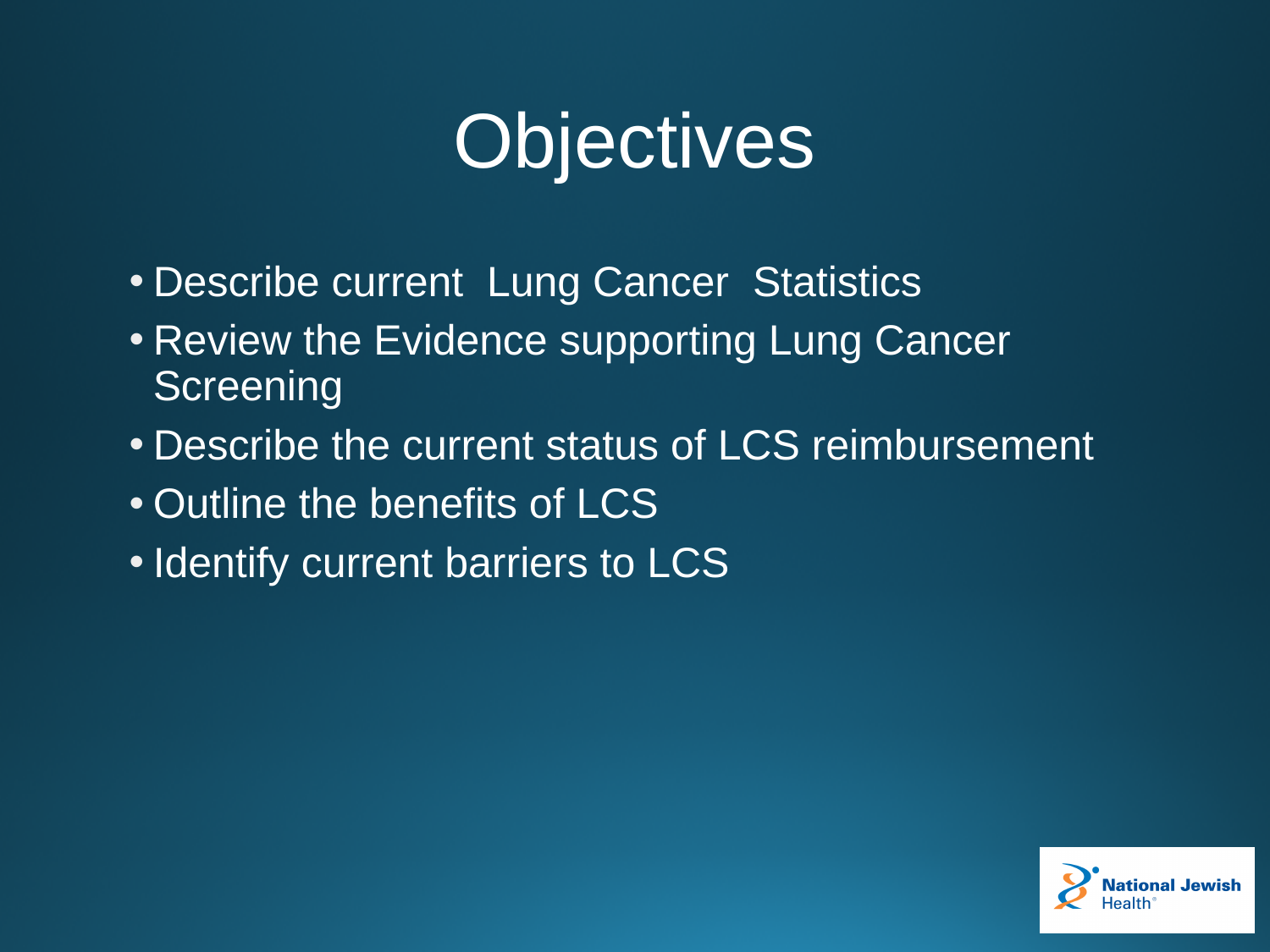

# Objectives
Describe current  Lung Cancer  Statistics
Review the Evidence supporting Lung Cancer Screening
Describe the current status of LCS reimbursement
Outline the benefits of LCS
Identify current barriers to LCS